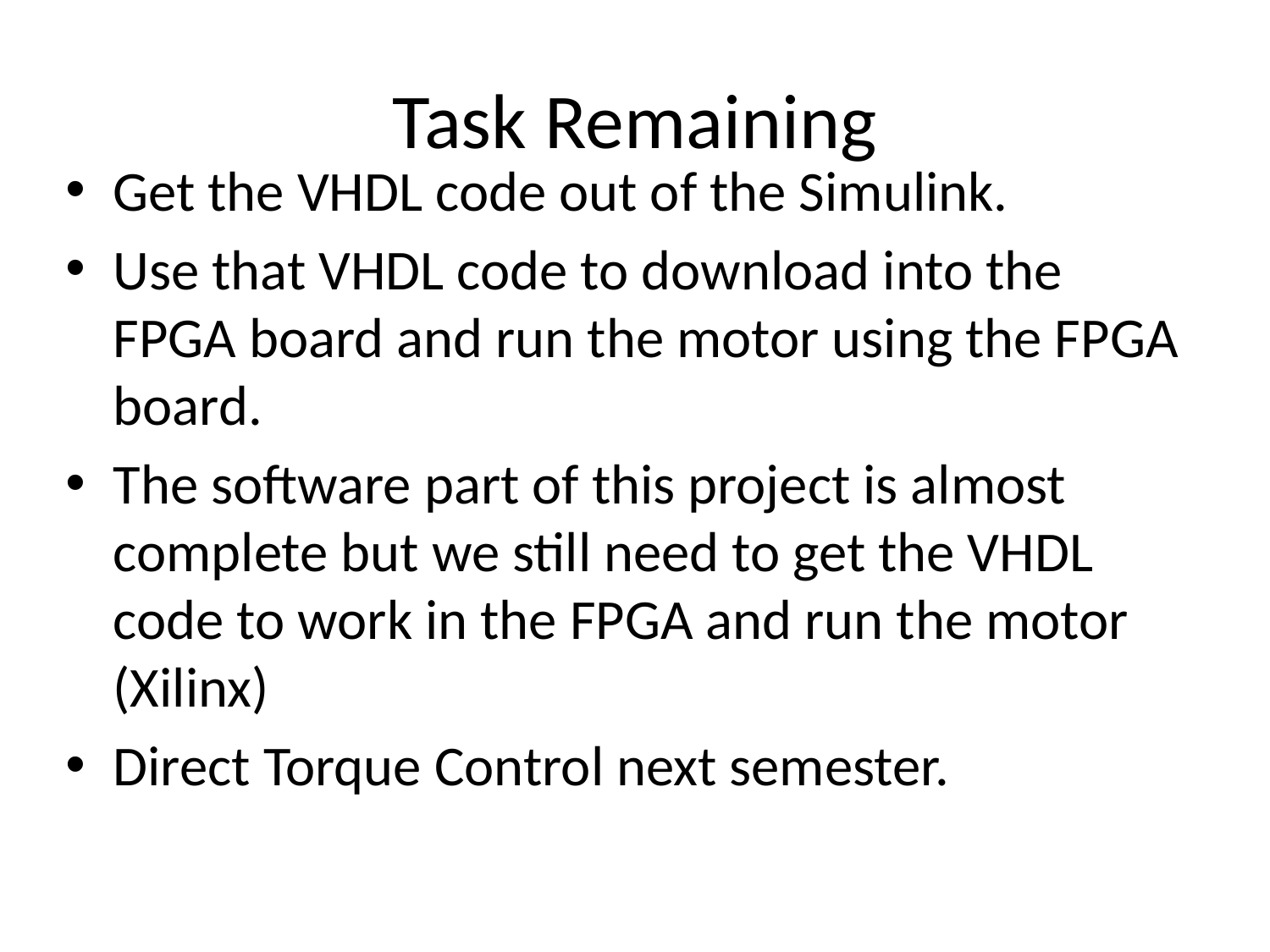

# Task Remaining
Get the VHDL code out of the Simulink.
Use that VHDL code to download into the FPGA board and run the motor using the FPGA board.
The software part of this project is almost complete but we still need to get the VHDL code to work in the FPGA and run the motor (Xilinx)
Direct Torque Control next semester.